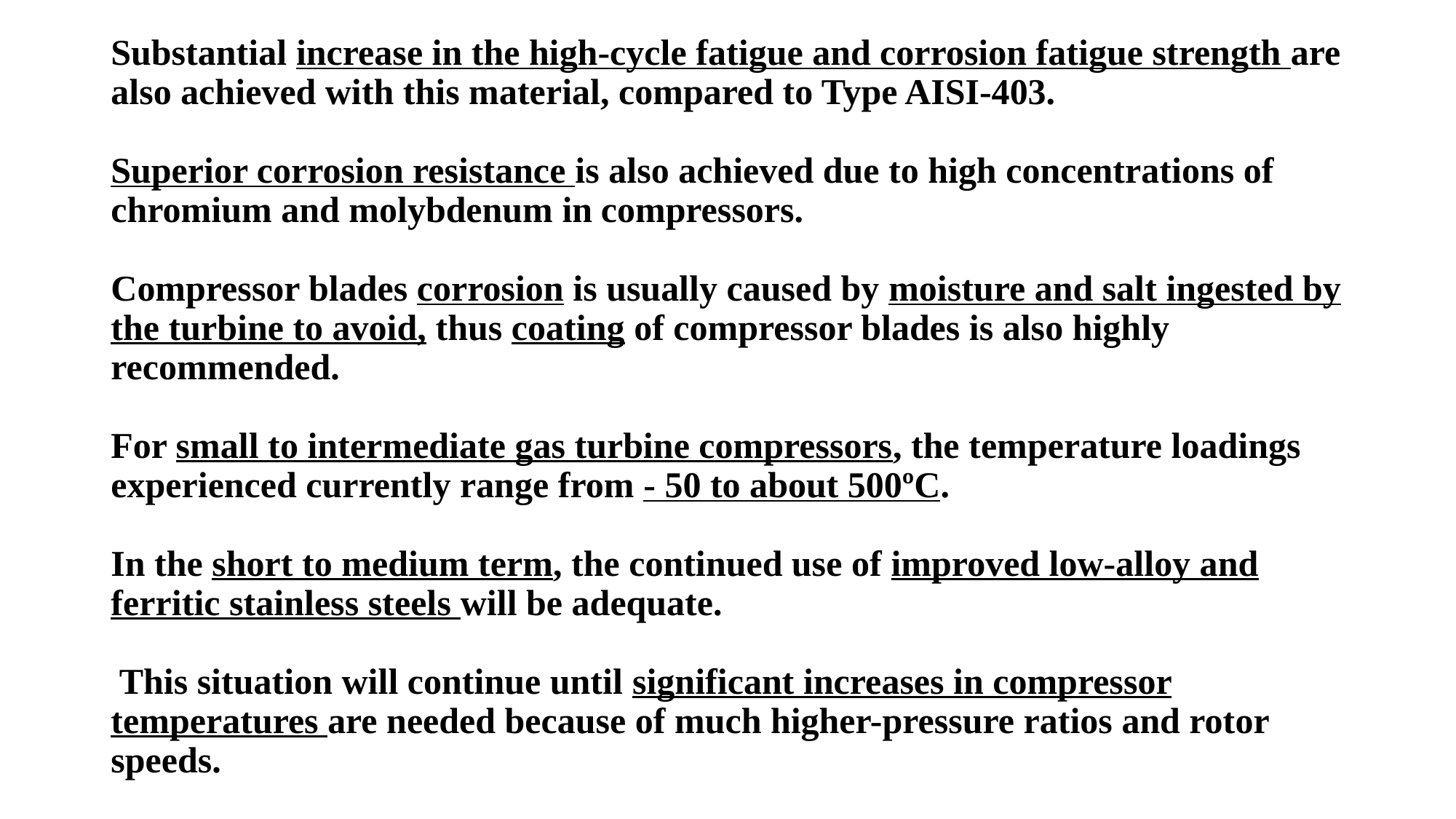

# Substantial increase in the high-cycle fatigue and corrosion fatigue strength are also achieved with this material, compared to Type AISI-403. Superior corrosion resistance is also achieved due to high concentrations of chromium and molybdenum in compressors. Compressor blades corrosion is usually caused by moisture and salt ingested by the turbine to avoid, thus coating of compressor blades is also highly recommended. For small to intermediate gas turbine compressors, the temperature loadings experienced currently range from - 50 to about 500ºC. In the short to medium term, the continued use of improved low-alloy and ferritic stainless steels will be adequate. This situation will continue until significant increases in compressor temperatures are needed because of much higher-pressure ratios and rotor speeds.